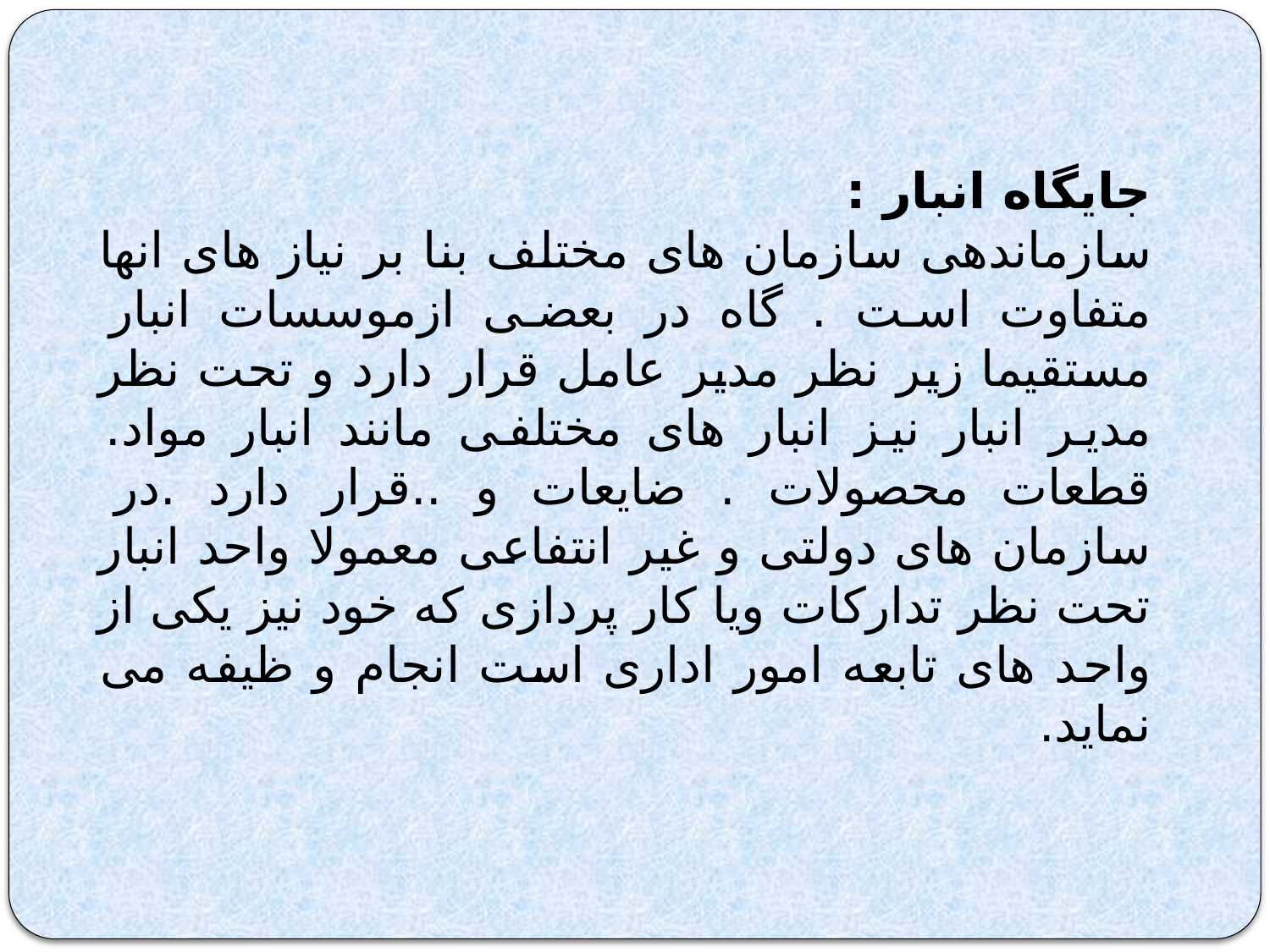

جایگاه انبار :
سازماندهی سازمان های مختلف بنا بر نیاز های انها متفاوت است . گاه در بعضی ازموسسات انبار مستقیما زیر نظر مدیر عامل قرار دارد و تحت نظر مدیر انبار نیز انبار های مختلفی مانند انبار مواد. قطعات محصولات . ضایعات و ..قرار دارد .در سازمان های دولتی و غیر انتفاعی معمولا واحد انبار تحت نظر تدارکات ویا کار پردازی که خود نیز یکی از واحد های تابعه امور اداری است انجام و ظیفه می نماید.